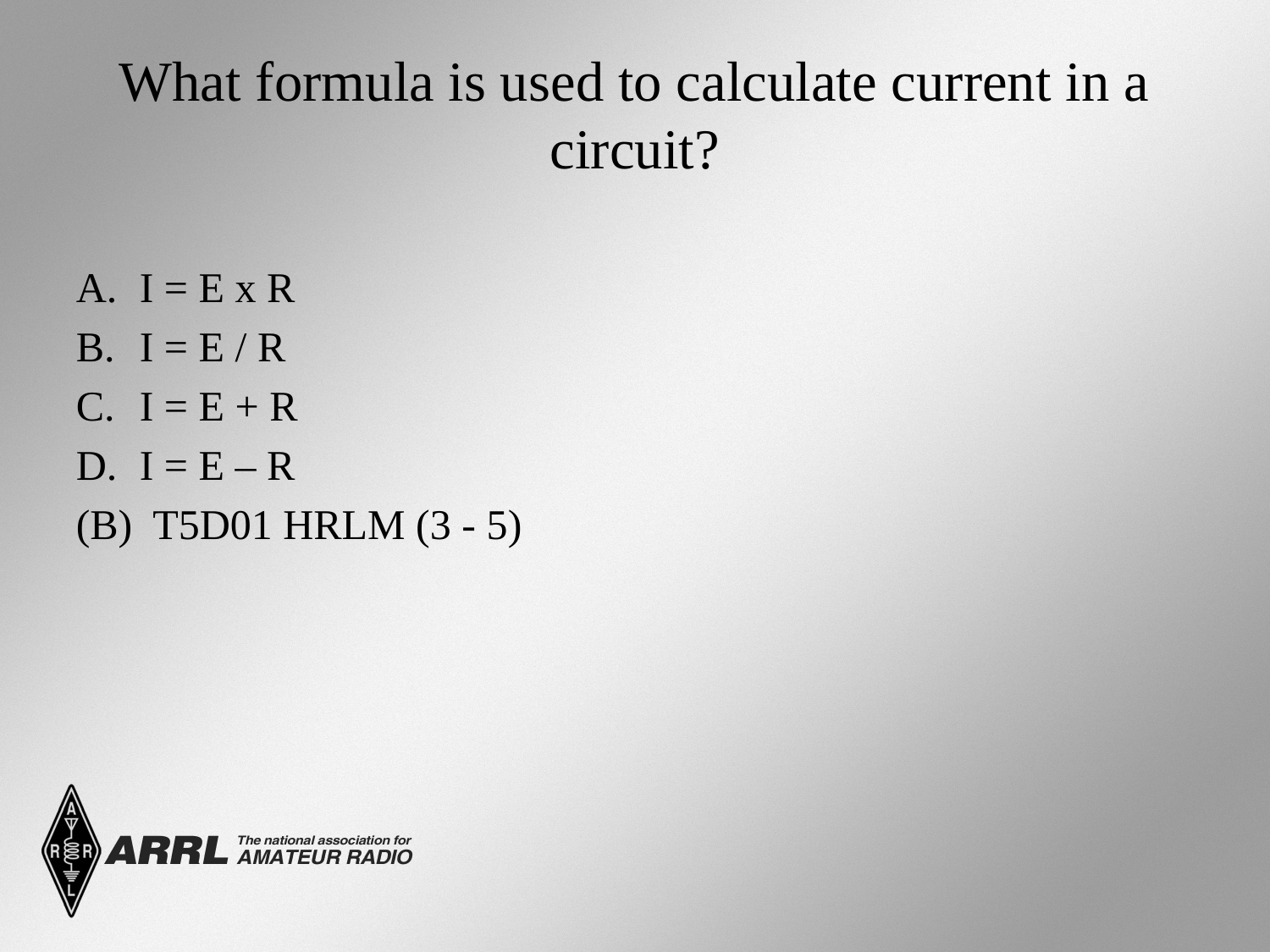

# What formula is used to calculate current in a circuit?
I = E x R
I = E / R
I = E + R
I = E – R
(B)  T5D01 HRLM (3 - 5)